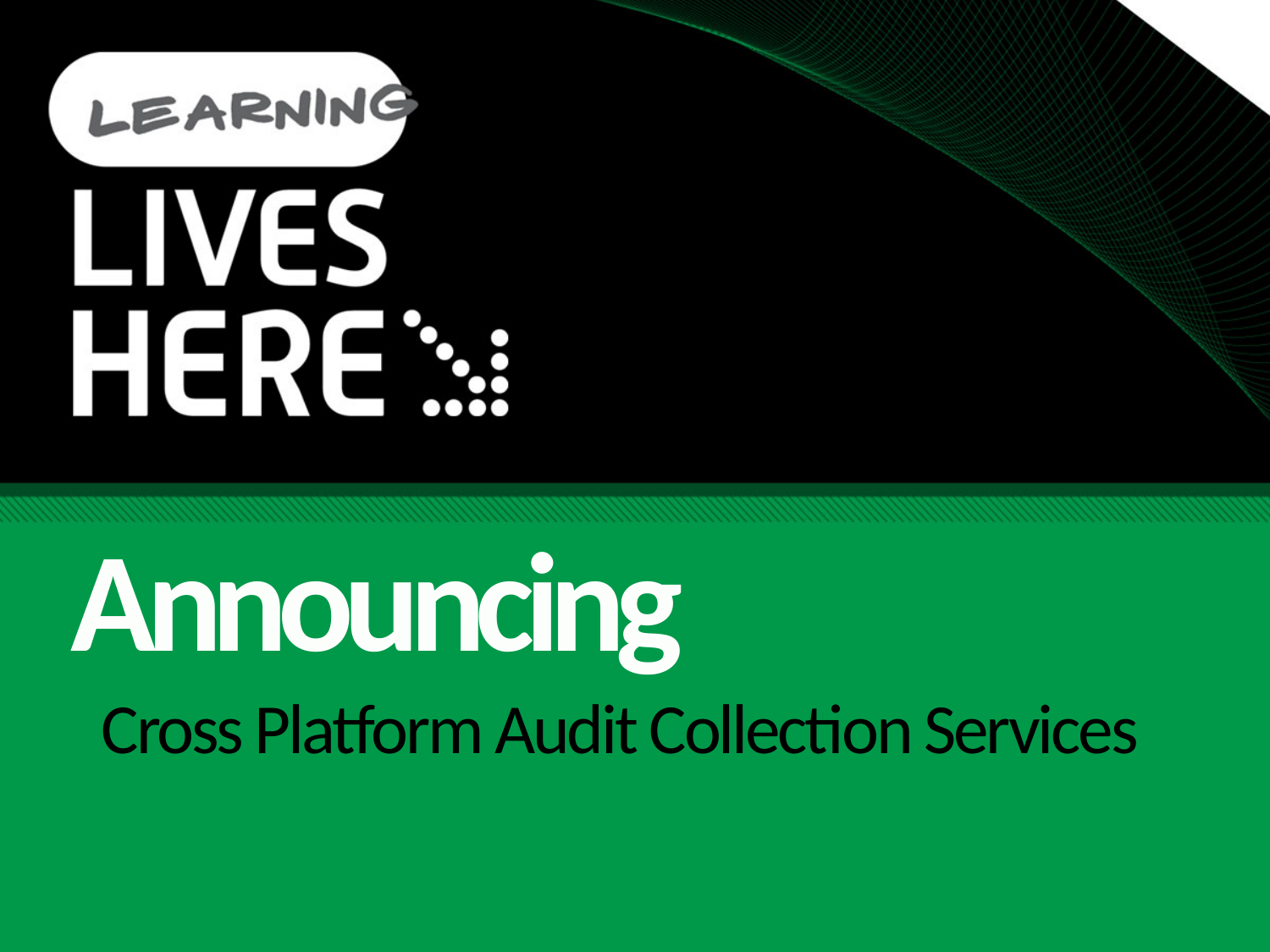

Announcing
# Cross Platform Audit Collection Services